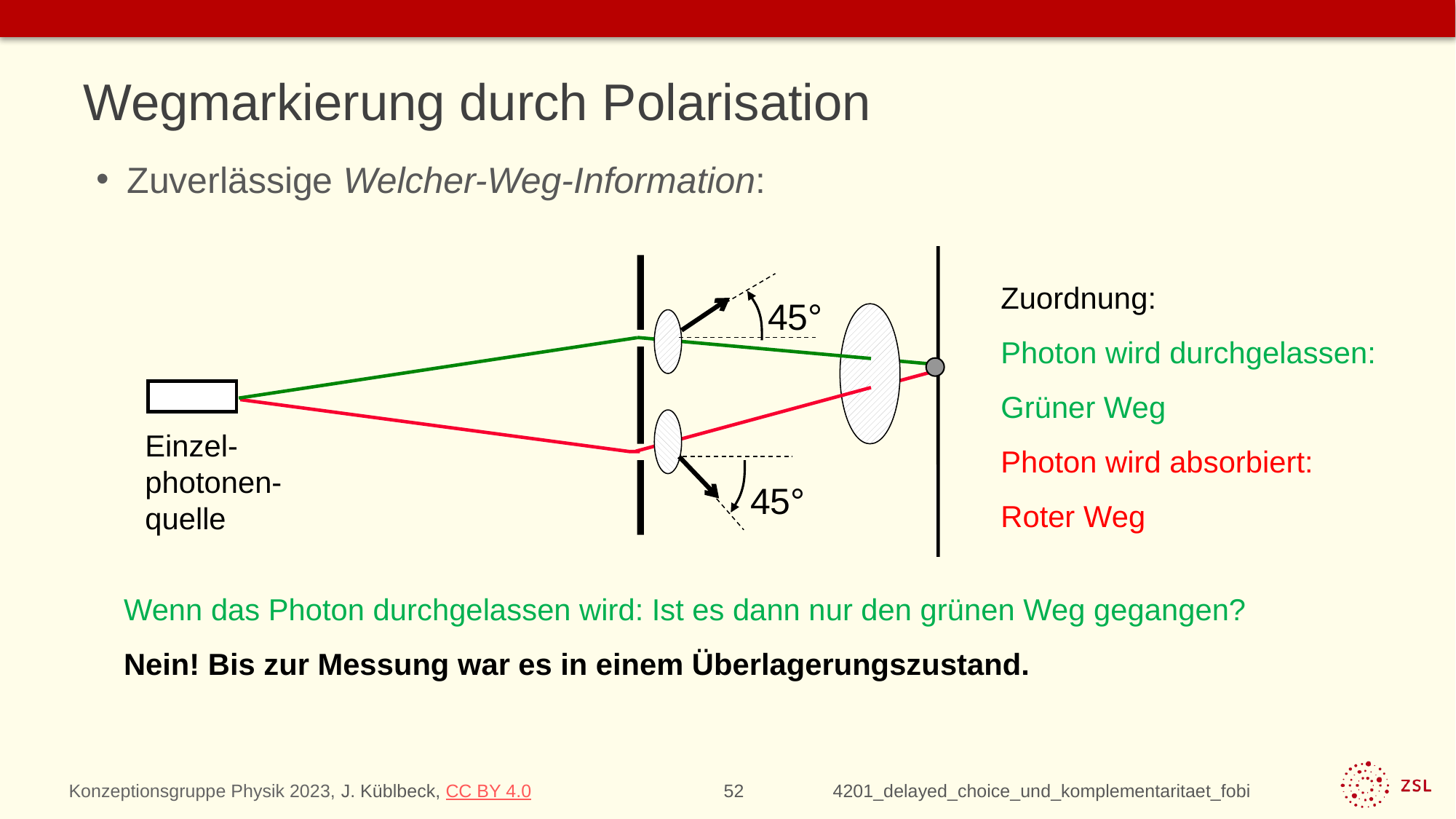

# Wegmarkierung durch Polarisation
Zuverlässige Welcher-Weg-Information:

Zuordnung:
Photon wird durchgelassen: Grüner Weg
Photon wird absorbiert: Roter Weg
45°

45°

Einzel-photonen-quelle

Wenn das Photon durchgelassen wird: Ist es dann nur den grünen Weg gegangen?
Nein! Bis zur Messung war es in einem Überlagerungszustand.